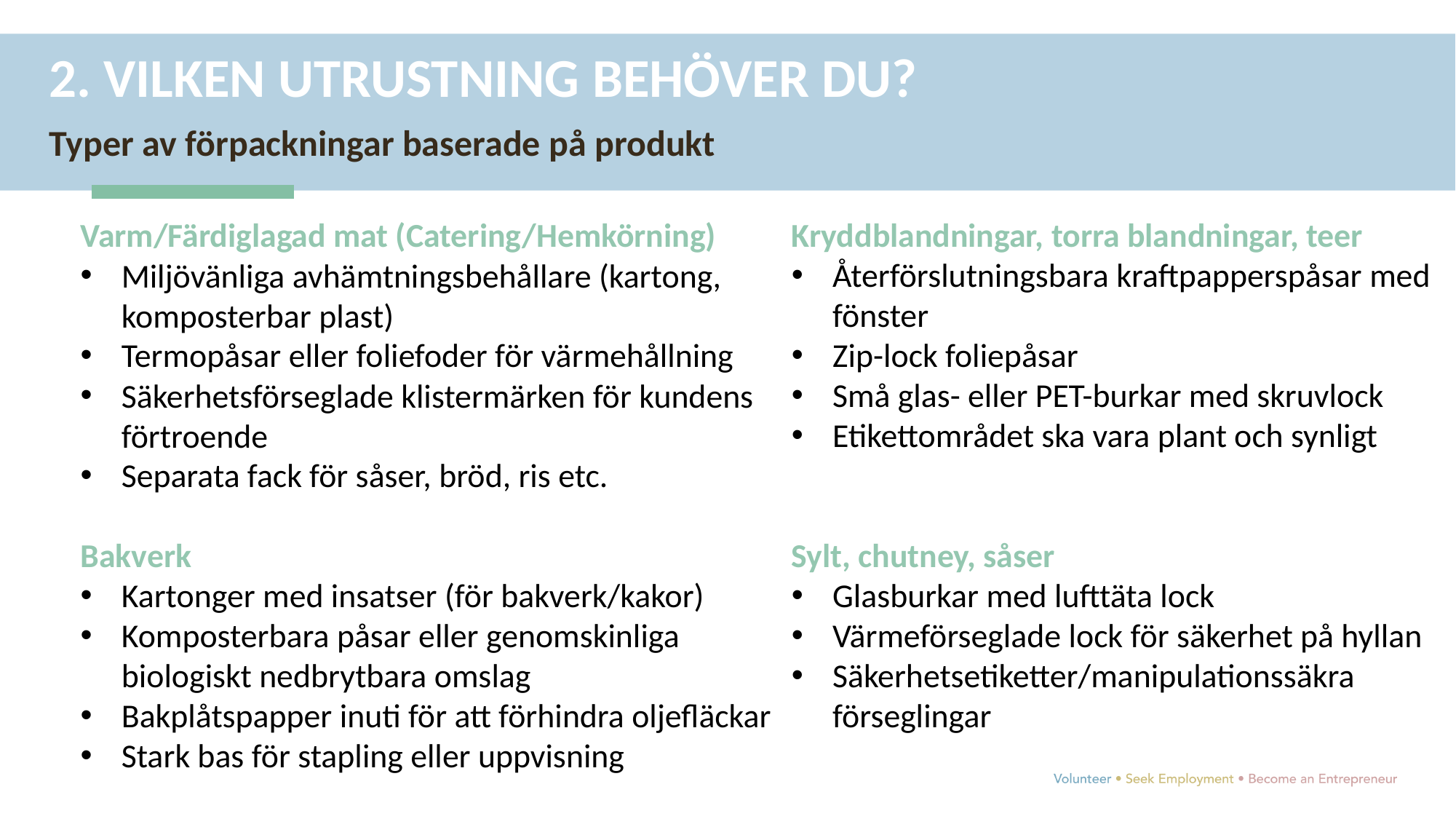

2. VILKEN UTRUSTNING BEHÖVER DU?
Typer av förpackningar baserade på produkt
Kryddblandningar, torra blandningar, teer
Återförslutningsbara kraftpapperspåsar med fönster
Zip-lock foliepåsar
Små glas- eller PET-burkar med skruvlock
Etikettområdet ska vara plant och synligt

Sylt, chutney, såser
Glasburkar med lufttäta lock
Värmeförseglade lock för säkerhet på hyllan
Säkerhetsetiketter/manipulationssäkra förseglingar

Varm/Färdiglagad mat (Catering/Hemkörning)
Miljövänliga avhämtningsbehållare (kartong, komposterbar plast)
Termopåsar eller foliefoder för värmehållning
Säkerhetsförseglade klistermärken för kundens förtroende
Separata fack för såser, bröd, ris etc.

Bakverk
Kartonger med insatser (för bakverk/kakor)
Komposterbara påsar eller genomskinliga biologiskt nedbrytbara omslag
Bakplåtspapper inuti för att förhindra oljefläckar
Stark bas för stapling eller uppvisning